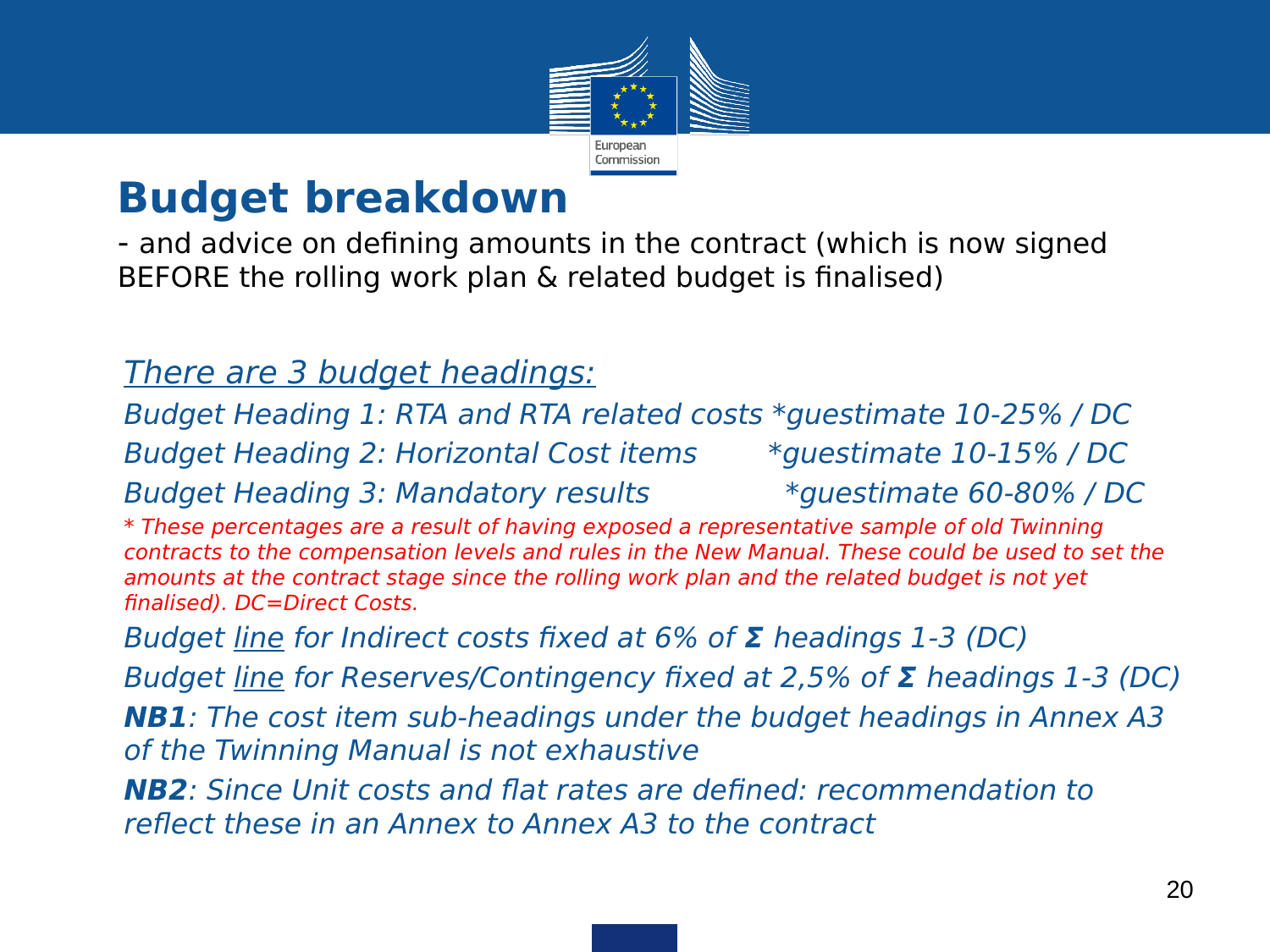

# Budget breakdown - and advice on defining amounts in the contract (which is now signed BEFORE the rolling work plan & related budget is finalised)
There are 3 budget headings:
Budget Heading 1: RTA and RTA related costs *guestimate 10-25% / DC
Budget Heading 2: Horizontal Cost items        *guestimate 10-15% / DC
Budget Heading 3: Mandatory results	   *guestimate 60-80% / DC
* These percentages are a result of having exposed a representative sample of old Twinning contracts to the compensation levels and rules in the New Manual. These could be used to set the amounts at the contract stage since the rolling work plan and the related budget is not yet finalised). DC=Direct Costs.
Budget line for Indirect costs fixed at 6% of Σ headings 1-3 (DC)
Budget line for Reserves/Contingency fixed at 2,5% of Σ headings 1-3 (DC)
NB1: The cost item sub-headings under the budget headings in Annex A3 of the Twinning Manual is not exhaustive
NB2: Since Unit costs and flat rates are defined: recommendation to reflect these in an Annex to Annex A3 to the contract

20